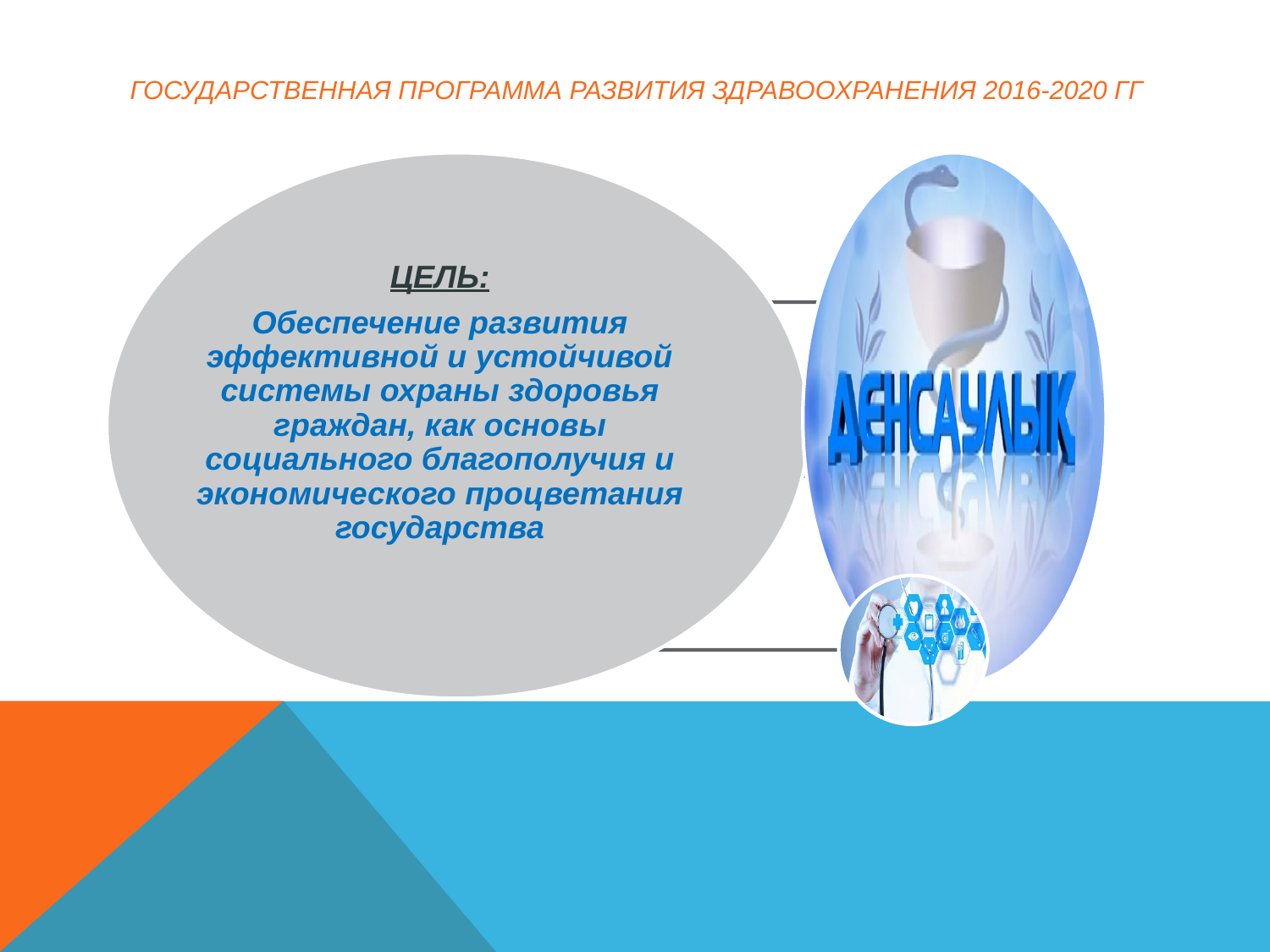

# Государственная программа развития здравоохранения 2016-2020 гг
ЦЕЛЬ:
Обеспечение развития эффективной и устойчивой системы охраны здоровья граждан, как основы социального благополучия и экономического процветания государства